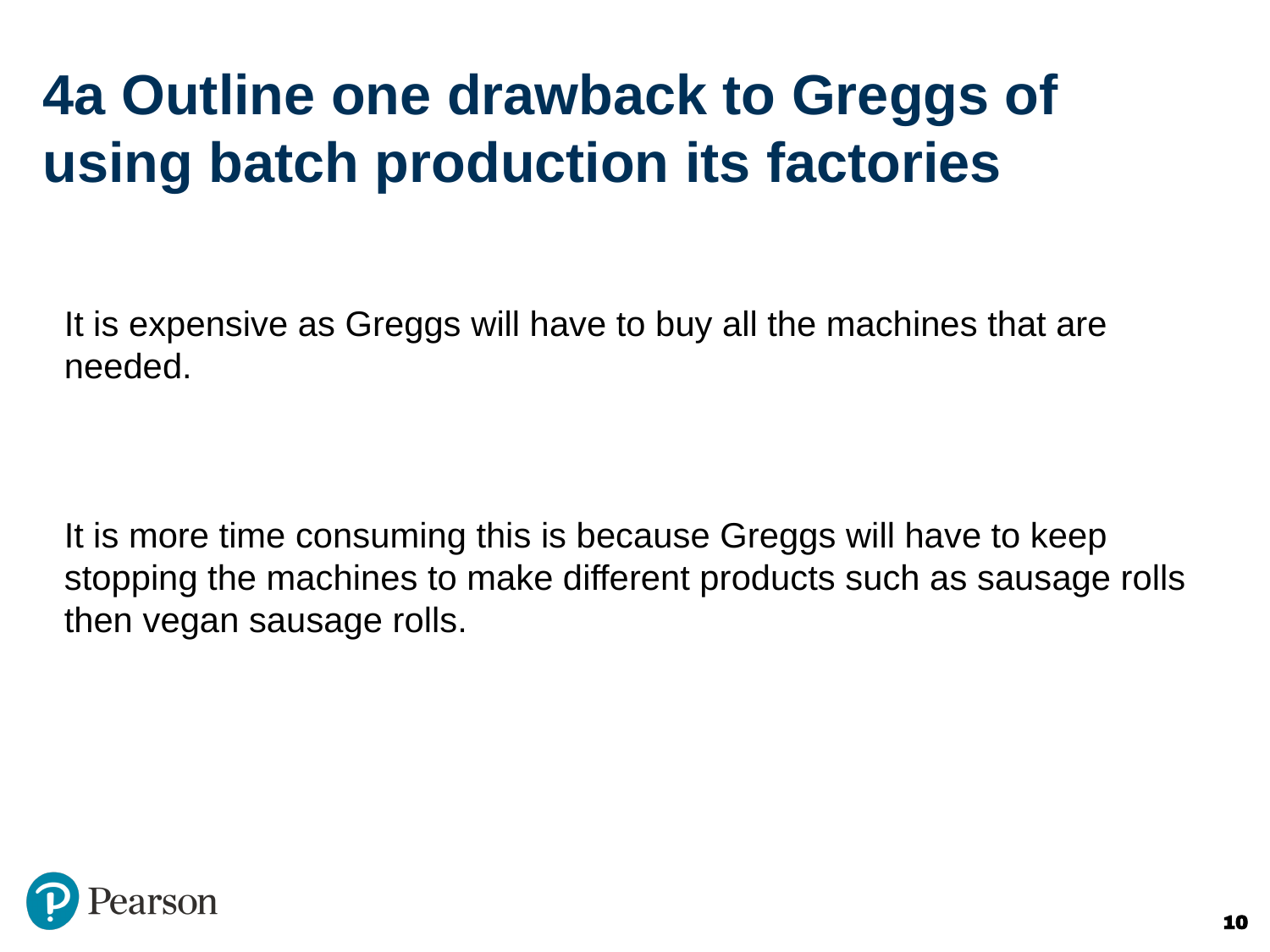

# 4a Outline one drawback to Greggs of using batch production its factories

It is expensive as Greggs will have to buy all the machines that are needed.

It is more time consuming this is because Greggs will have to keep stopping the machines to make different products such as sausage rolls then vegan sausage rolls.